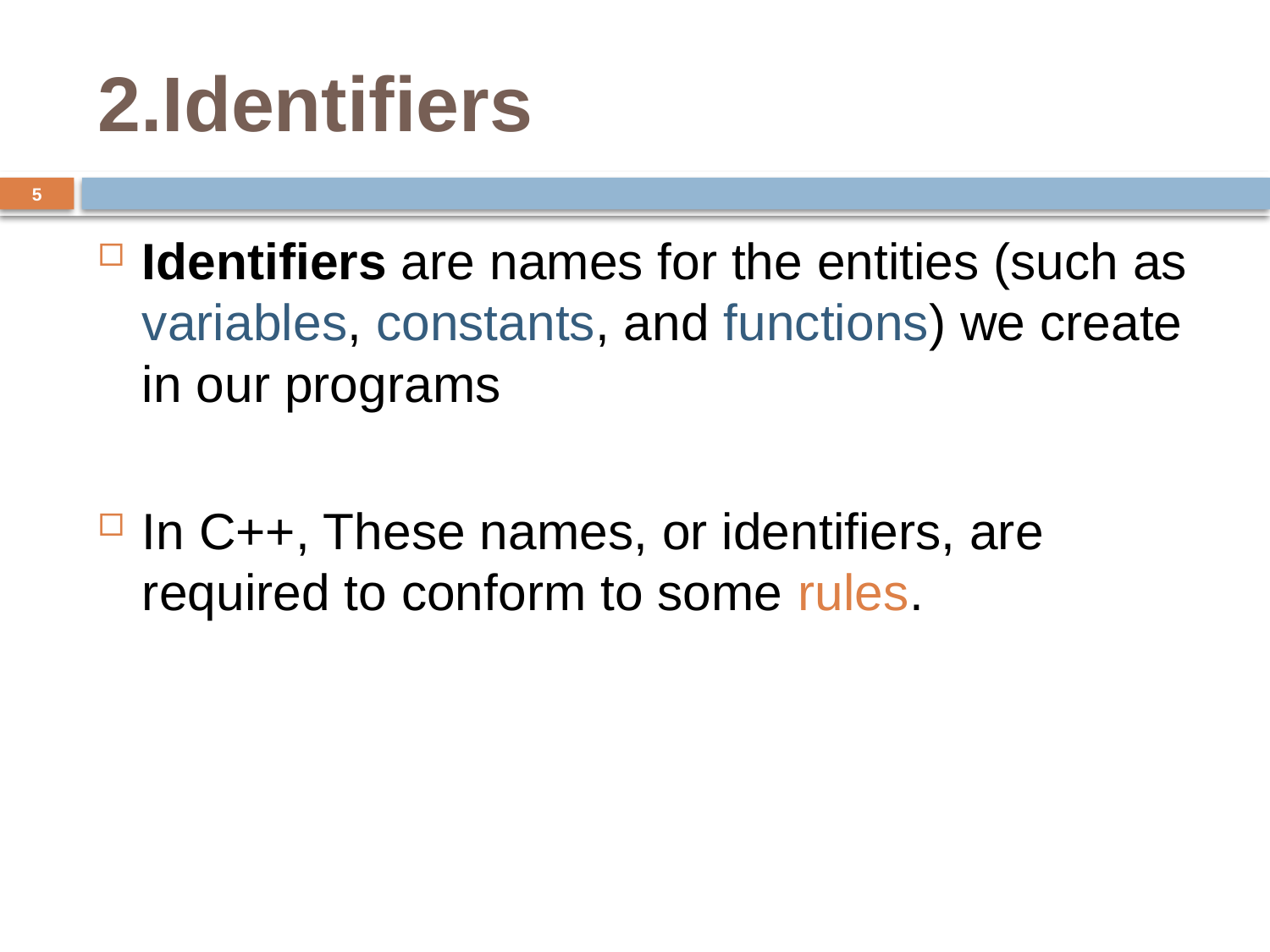

# 2.Identifiers
5
Identifiers are names for the entities (such as variables, constants, and functions) we create in our programs

In C++, These names, or identifiers, are required to conform to some rules.